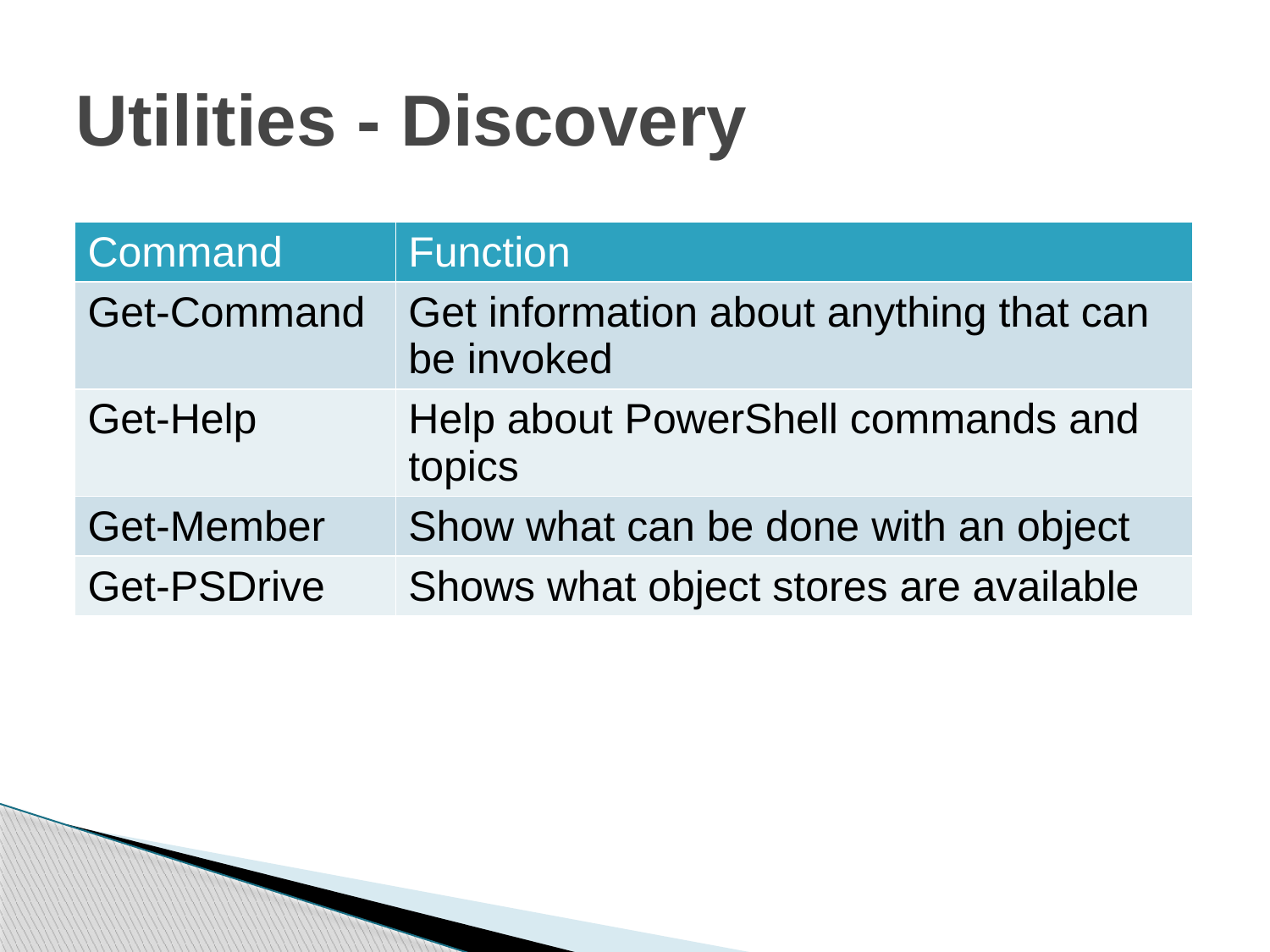

# Utilities - Discovery
| Command | Function |
| --- | --- |
| Get-Command | Get information about anything that can be invoked |
| Get-Help | Help about PowerShell commands and topics |
| Get-Member | Show what can be done with an object |
| Get-PSDrive | Shows what object stores are available |